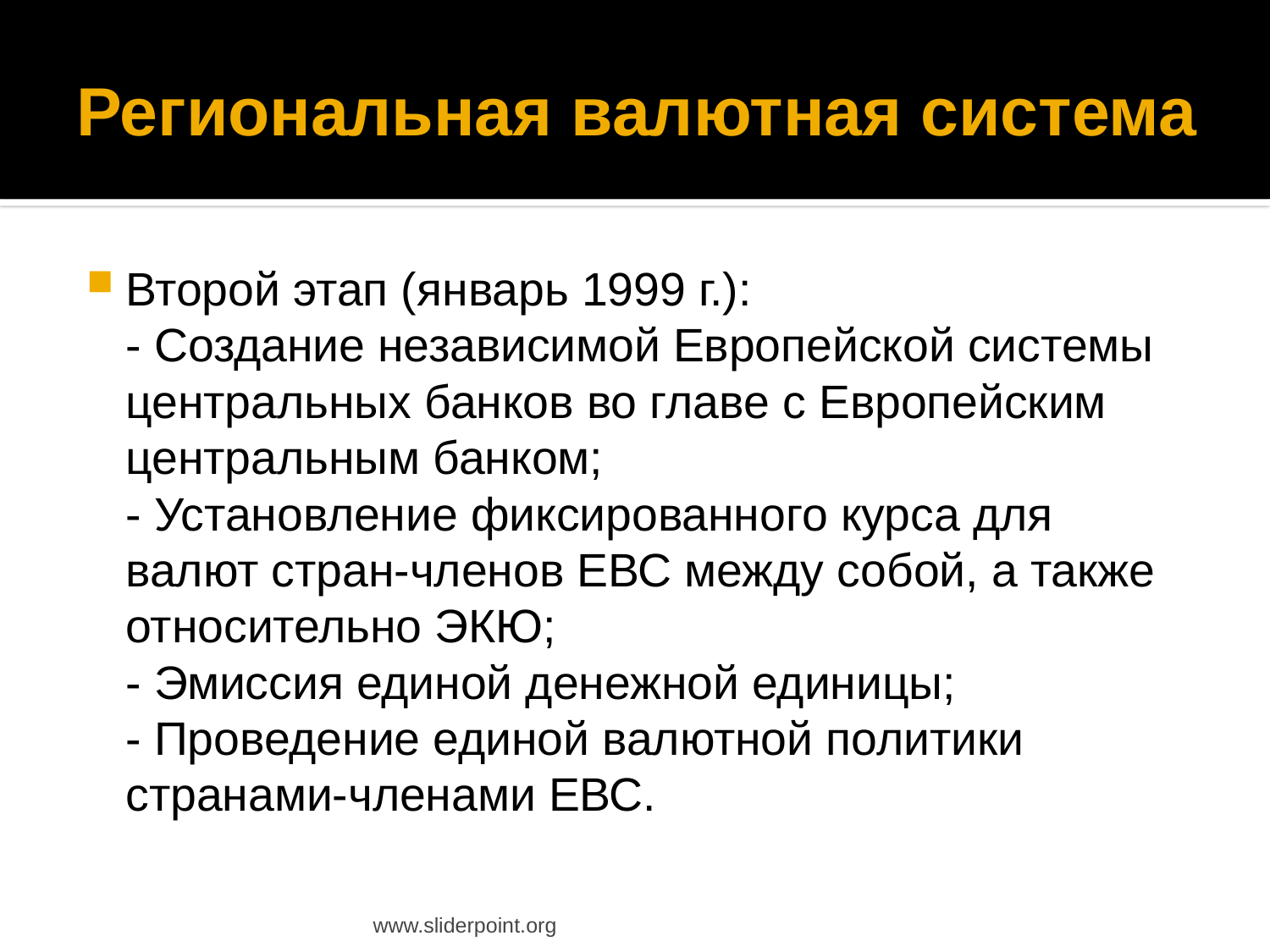

# Региональная валютная система
Второй этап (январь 1999 г.):
- Создание независимой Европейской системы центральных банков во главе с Европейским центральным банком;
- Установление фиксированного курса для валют стран-членов ЕВС между собой, а также относительно ЭКЮ;
- Эмиссия единой денежной единицы;
- Проведение единой валютной политики странами-членами ЕВС.
www.sliderpoint.org